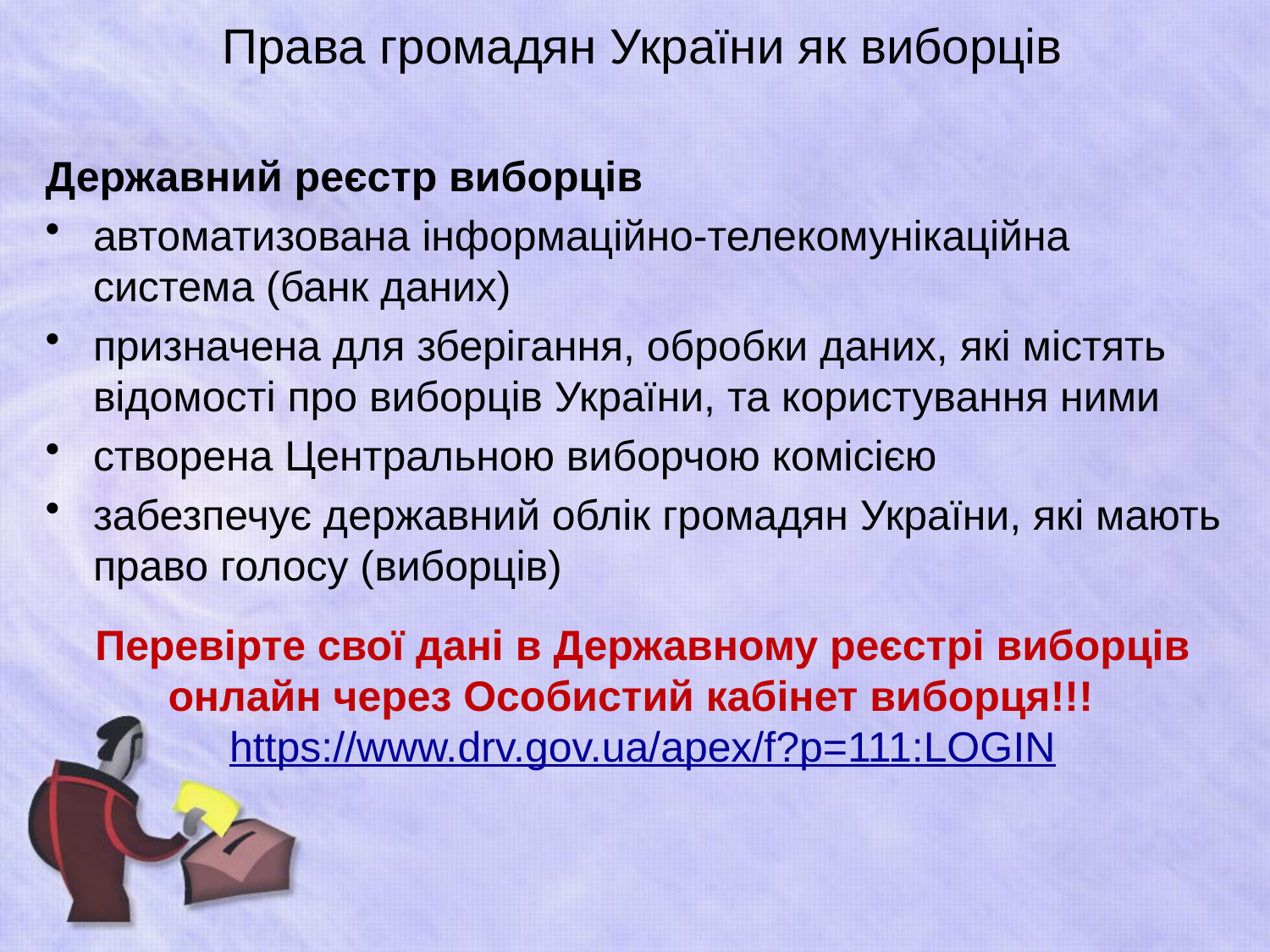

# Права громадян України як виборців
Державний реєстр виборців
автоматизована інформаційно-телекомунікаційна система (банк даних)
призначена для зберігання, обробки даних, які містять відомості про виборців України, та користування ними
створена Центральною виборчою комісією
забезпечує державний облік громадян України, які мають право голосу (виборців)

Перевірте свої дані в Державному реєстрі виборців онлайн через Особистий кабінет виборця!!!  https://www.drv.gov.ua/apex/f?p=111:LOGIN